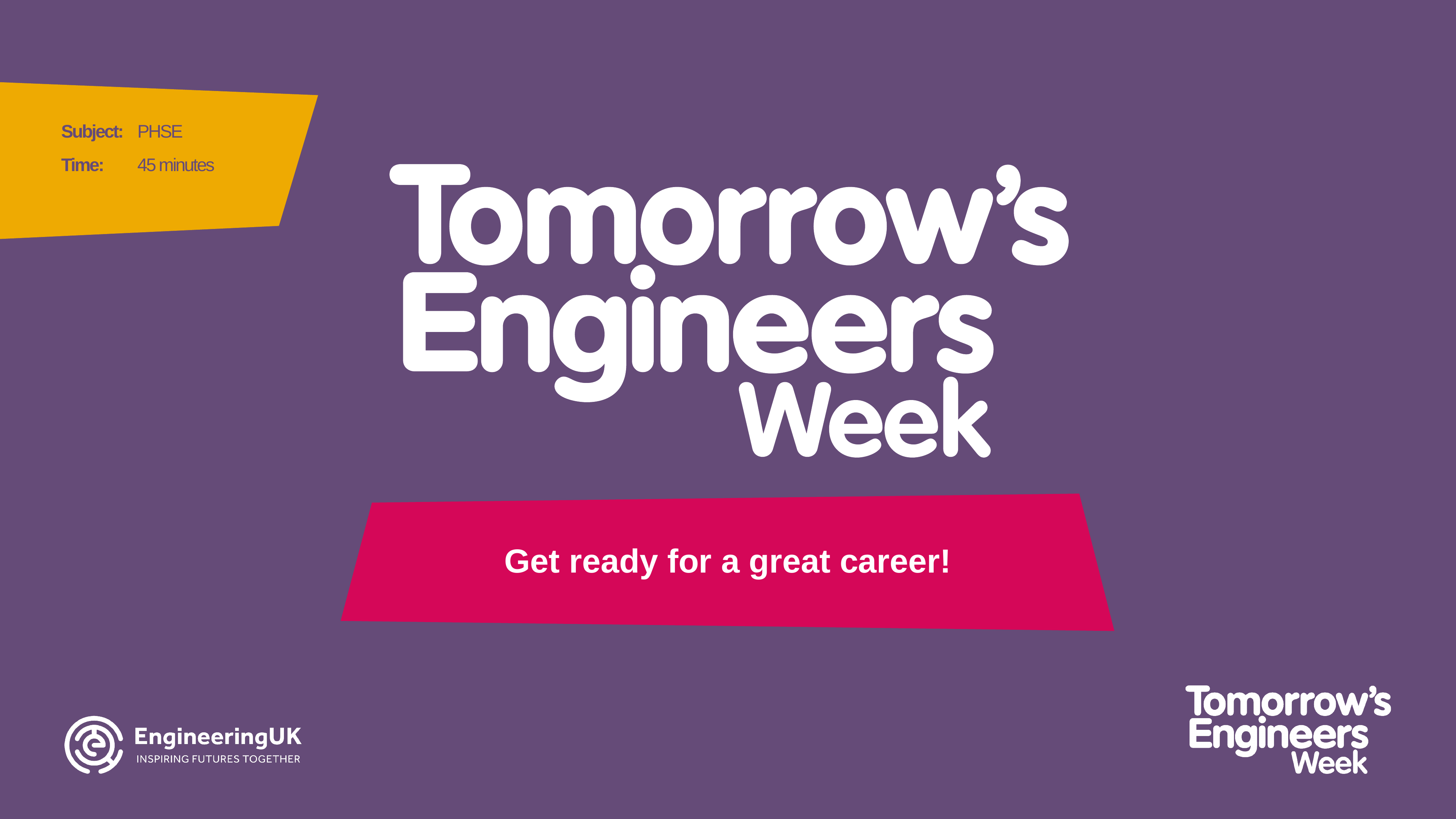

Subject:
PHSE
Time:
45 minutes

Get ready for a great career!